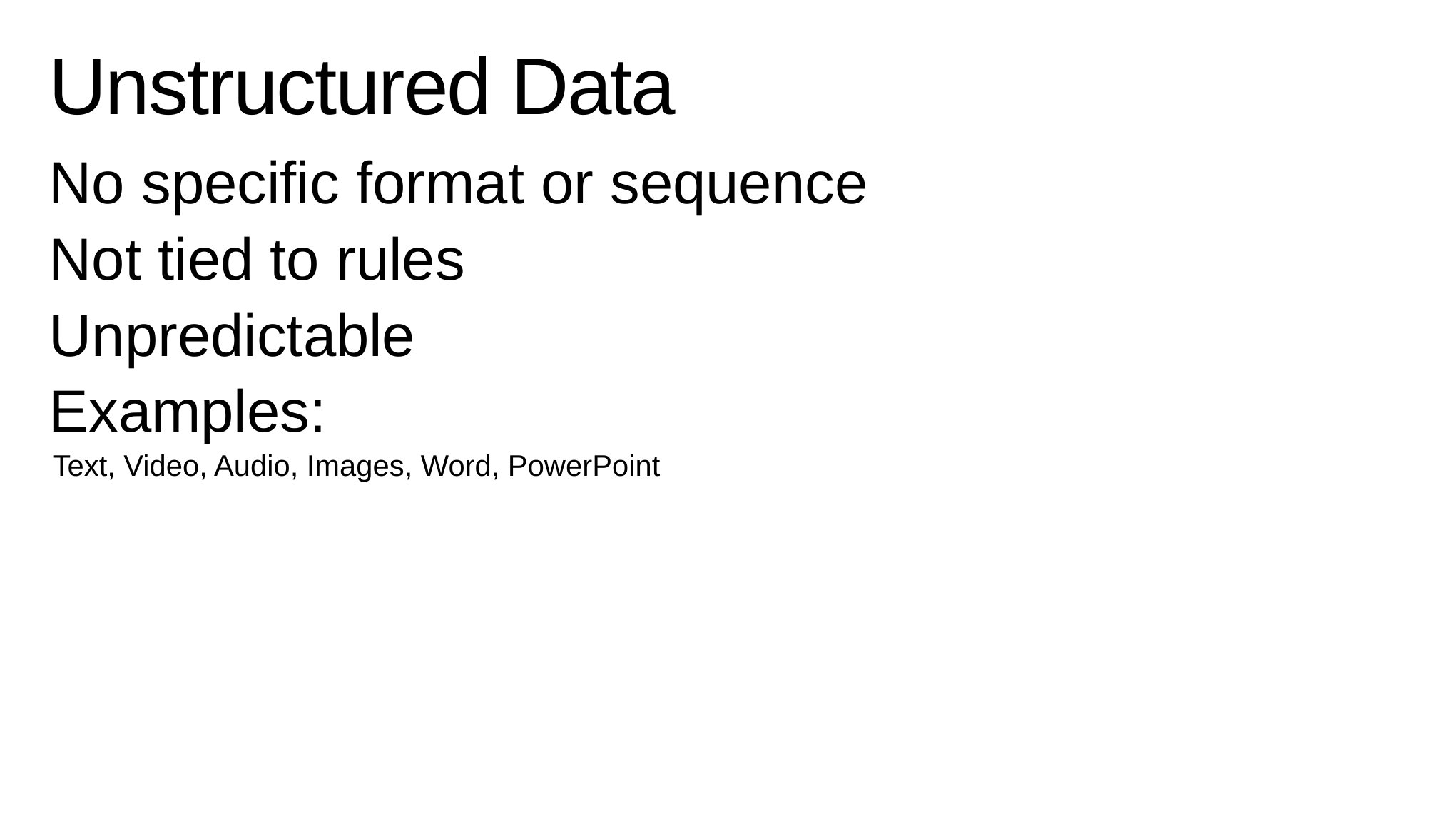

# Unstructured Data
No specific format or sequence
Not tied to rules
Unpredictable
Examples:
Text, Video, Audio, Images, Word, PowerPoint